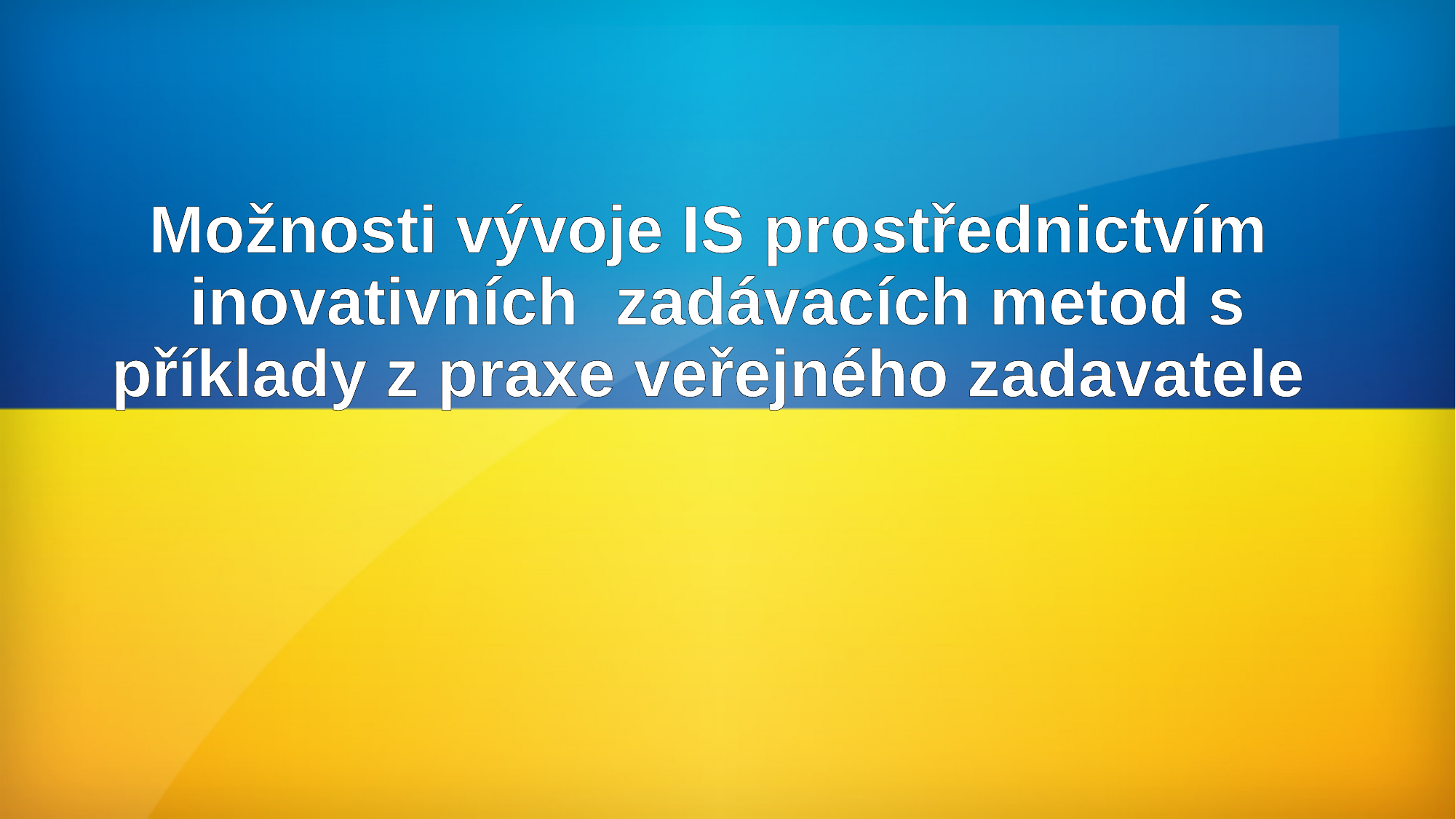

# Možnosti vývoje IS prostřednictvím  inovativních  zadávacích metod s příklady z praxe veřejného zadavatele